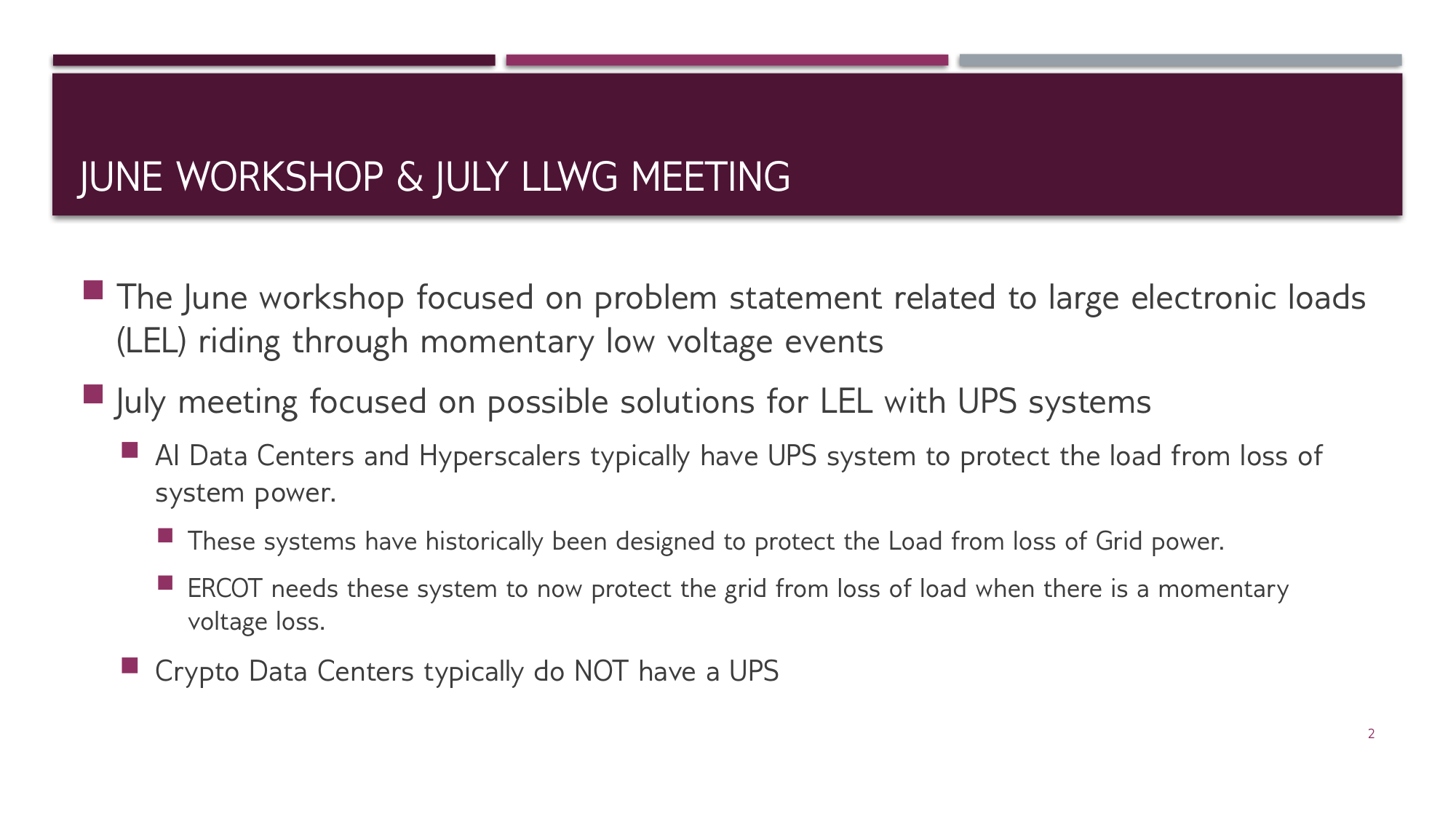

# June Workshop & July LLWG Meeting
The June workshop focused on problem statement related to large electronic loads (LEL) riding through momentary low voltage events
July meeting focused on possible solutions for LEL with UPS systems
AI Data Centers and Hyperscalers typically have UPS system to protect the load from loss of system power.
These systems have historically been designed to protect the Load from loss of Grid power.
ERCOT needs these system to now protect the grid from loss of load when there is a momentary voltage loss.
Crypto Data Centers typically do NOT have a UPS
2